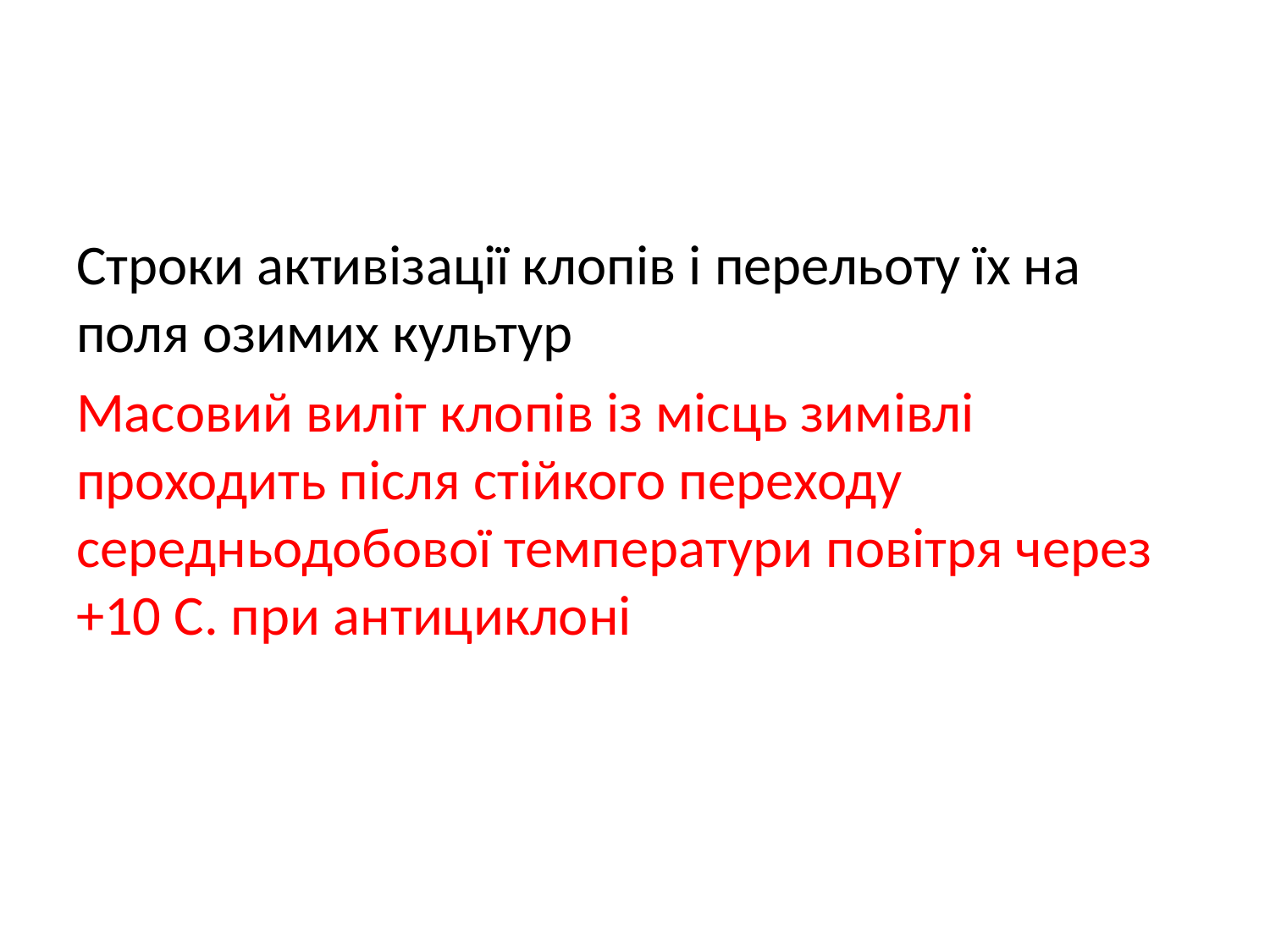

#
Строки активізації клопів і перельоту їх на поля озимих культур
Масовий виліт клопів із місць зимівлі проходить після стійкого переходу середньодобової температури повітря через +10 С. при антициклоні